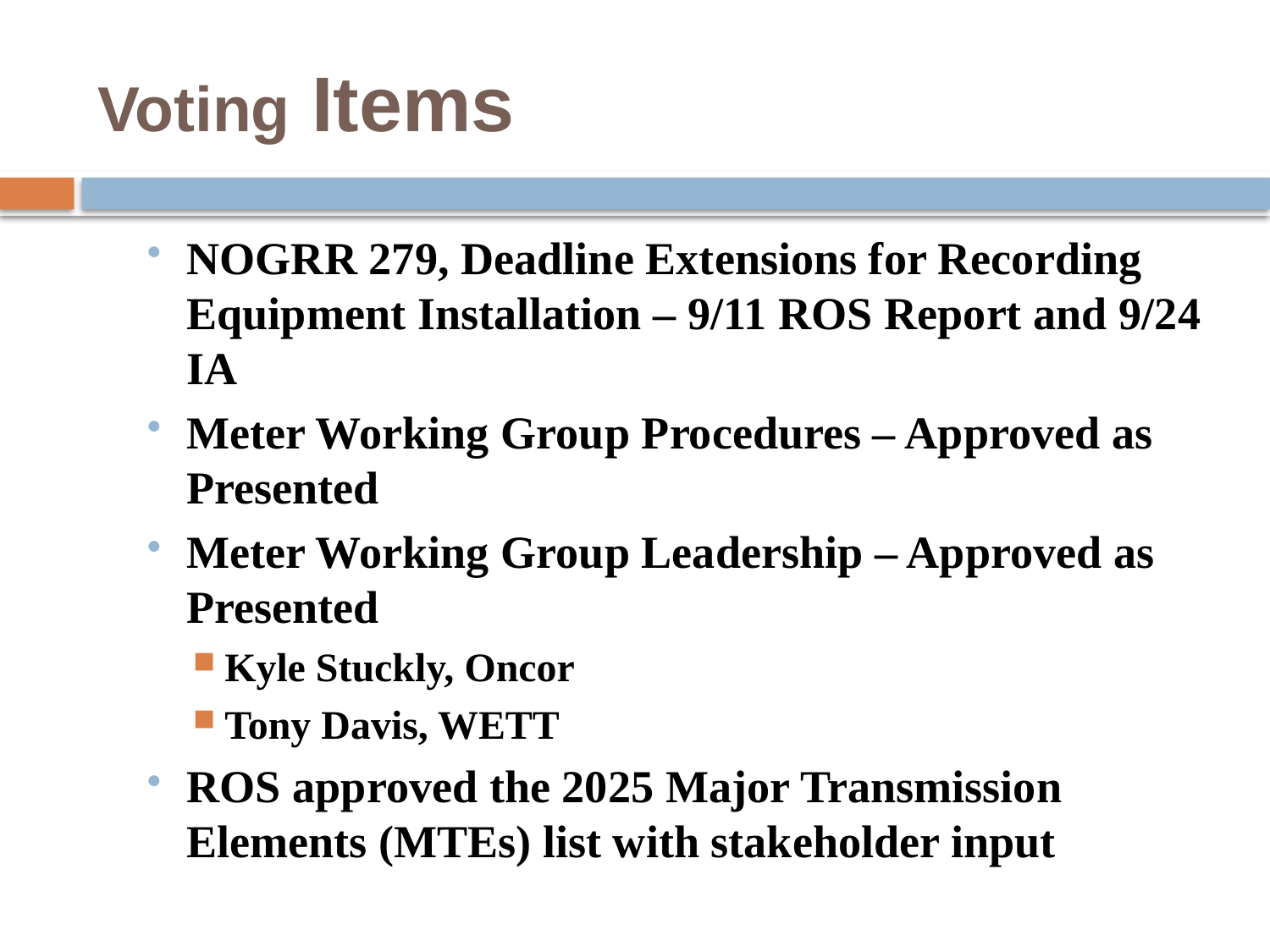

# Voting Items
NOGRR 279, Deadline Extensions for Recording Equipment Installation – 9/11 ROS Report and 9/24 IA
Meter Working Group Procedures – Approved as Presented
Meter Working Group Leadership – Approved as Presented
Kyle Stuckly, Oncor
Tony Davis, WETT
ROS approved the 2025 Major Transmission Elements (MTEs) list with stakeholder input